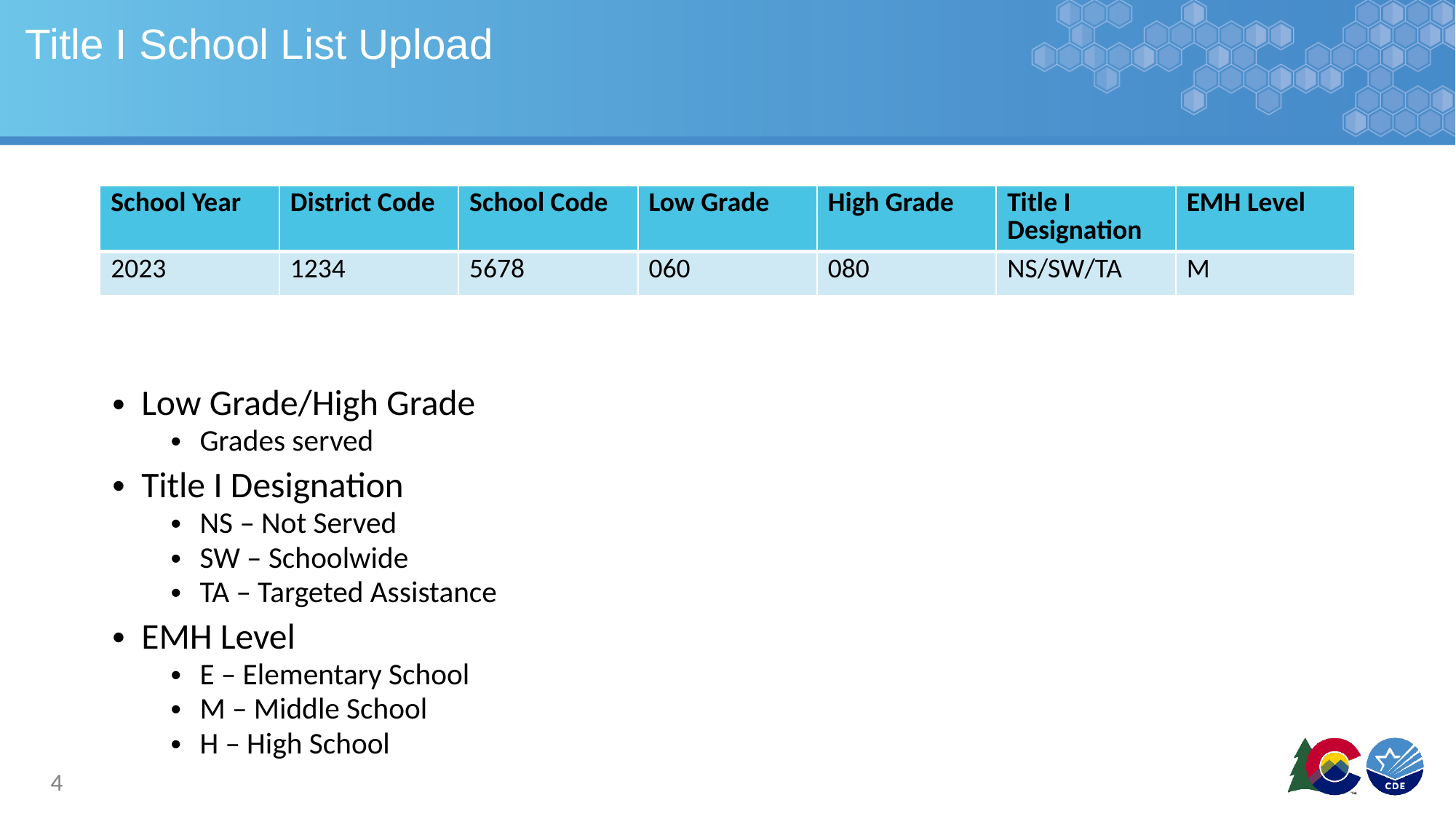

# Title I School List Upload
| School Year | District Code | School Code | Low Grade | High Grade | Title I Designation | EMH Level |
| --- | --- | --- | --- | --- | --- | --- |
| 2023 | 1234 | 5678 | 060 | 080 | NS/SW/TA | M |
Low Grade/High Grade
Grades served
Title I Designation
NS – Not Served
SW – Schoolwide
TA – Targeted Assistance
EMH Level
E – Elementary School
M – Middle School
H – High School

4